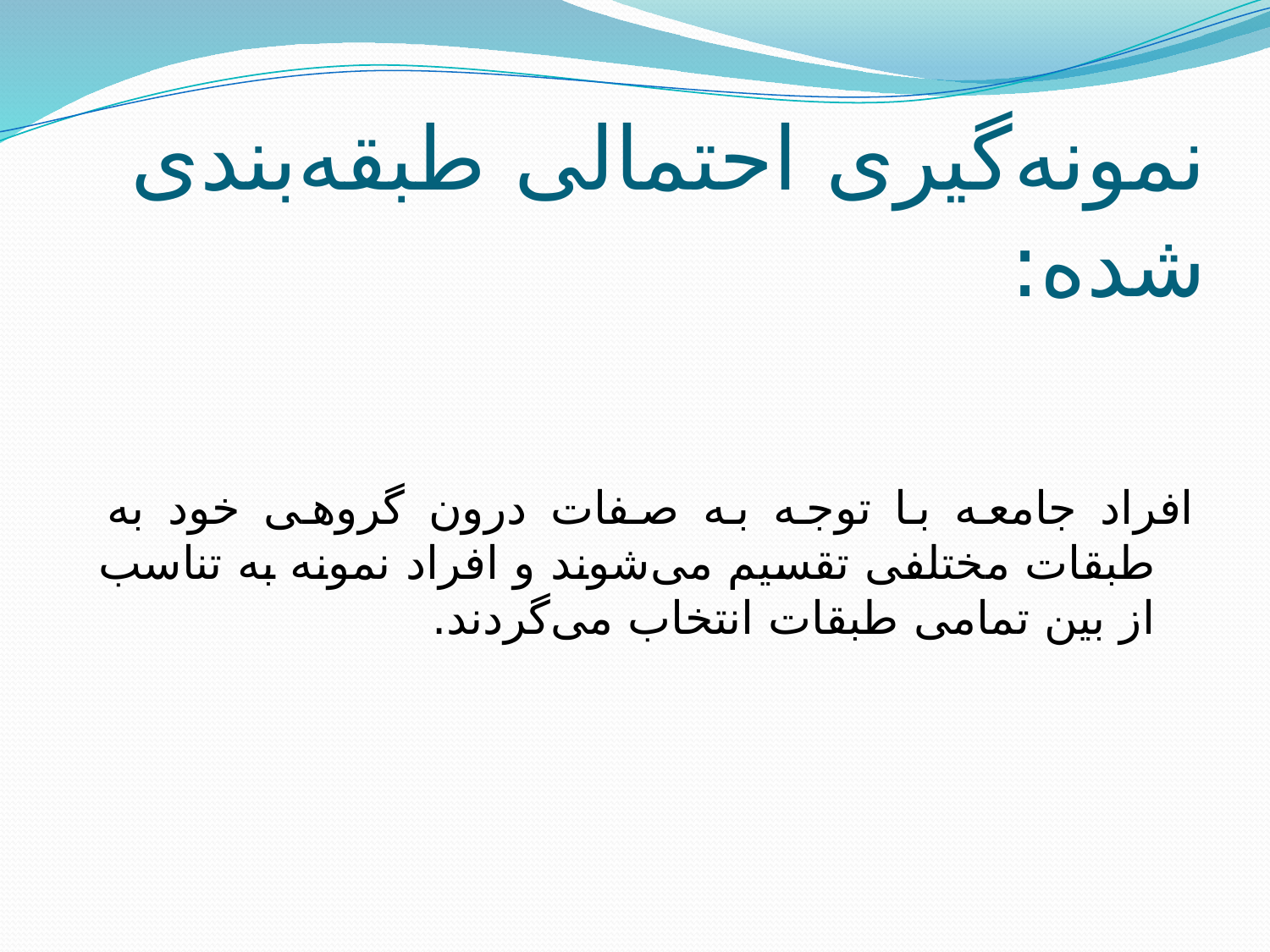

# نمونه‌گیری احتمالی طبقه‌بندی شده:
افراد جامعه با توجه به صفات درون گروهی خود به طبقات مختلفی تقسیم می‌شوند و افراد نمونه به تناسب از بین تمامی طبقات انتخاب می‌گردند.